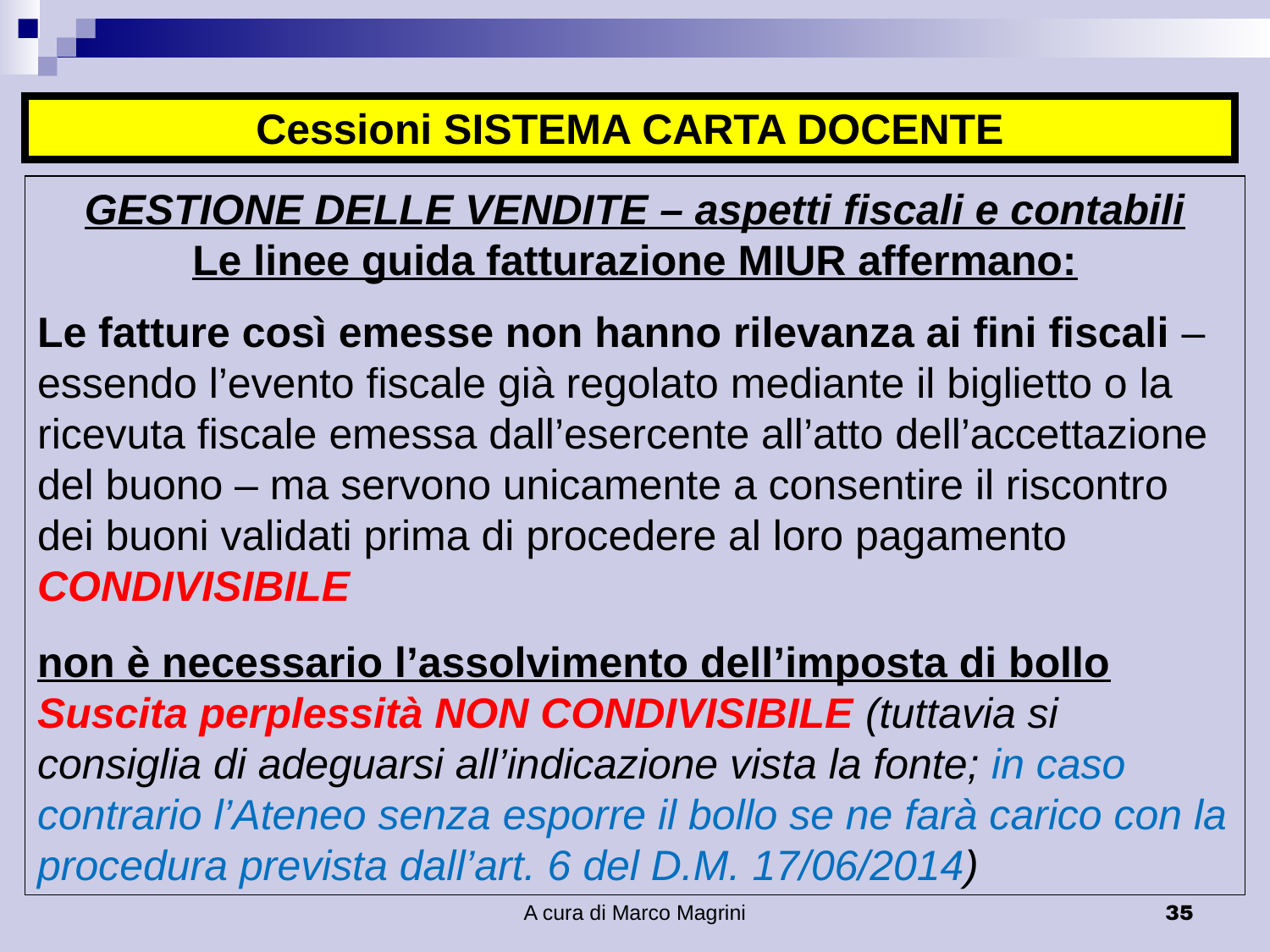

Cessioni SISTEMA CARTA DOCENTE
GESTIONE DELLE VENDITE – aspetti fiscali e contabili
Le linee guida fatturazione MIUR affermano:

Le fatture così emesse non hanno rilevanza ai fini fiscali – essendo l’evento fiscale già regolato mediante il biglietto o la ricevuta fiscale emessa dall’esercente all’atto dell’accettazione del buono – ma servono unicamente a consentire il riscontro dei buoni validati prima di procedere al loro pagamento
CONDIVISIBILE

non è necessario l’assolvimento dell’imposta di bollo
Suscita perplessità NON CONDIVISIBILE (tuttavia si consiglia di adeguarsi all’indicazione vista la fonte; in caso contrario l’Ateneo senza esporre il bollo se ne farà carico con la procedura prevista dall’art. 6 del D.M. 17/06/2014)

A cura di Marco Magrini
35